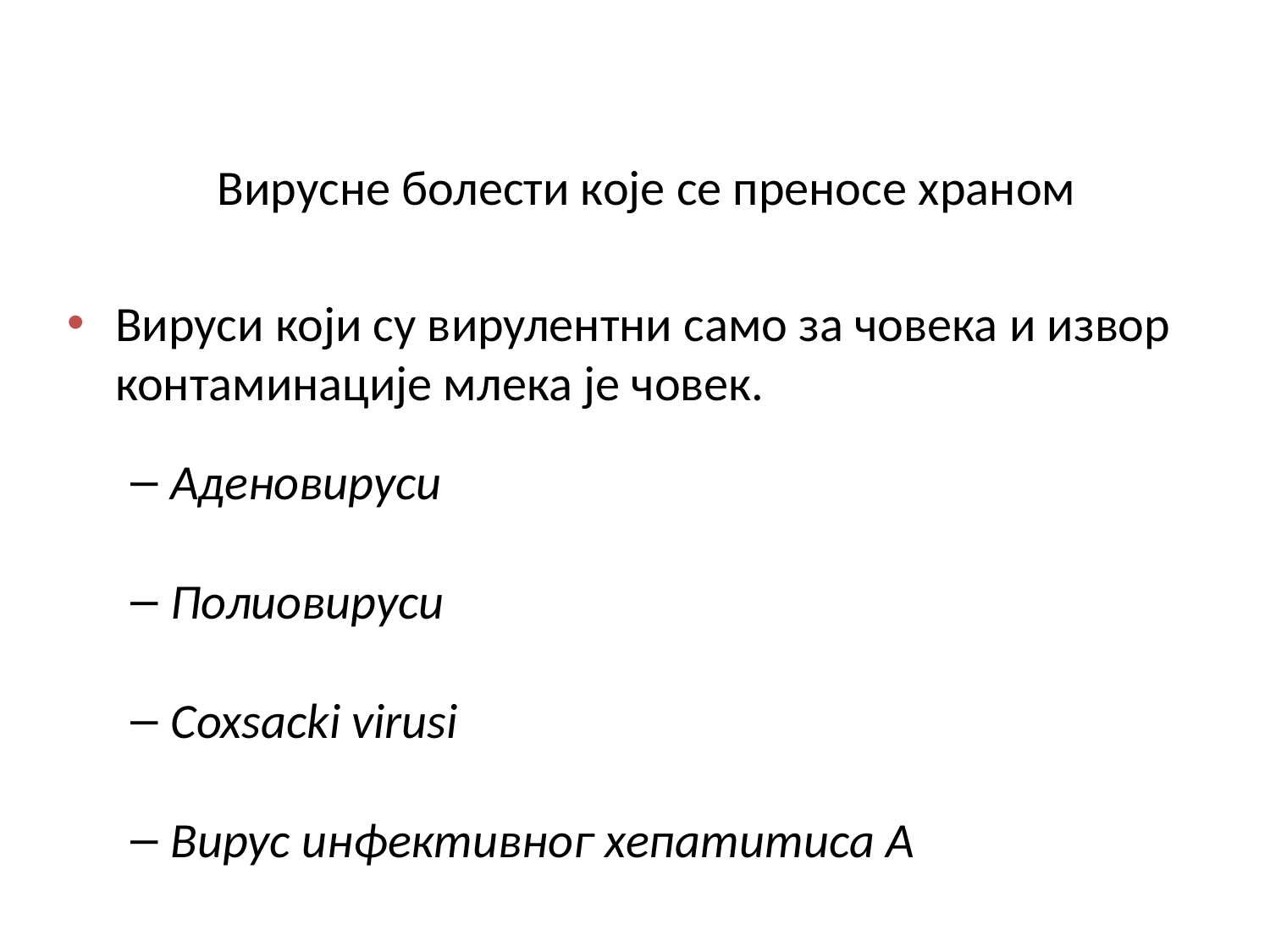

# Вирусне болести које се преносе храном
Вируси који су вирулентни само за човека и извор контаминације млека је човек.

Аденовируси

Полиовируси

Coxsacki virusi

Вирус инфективног хепатитиса А